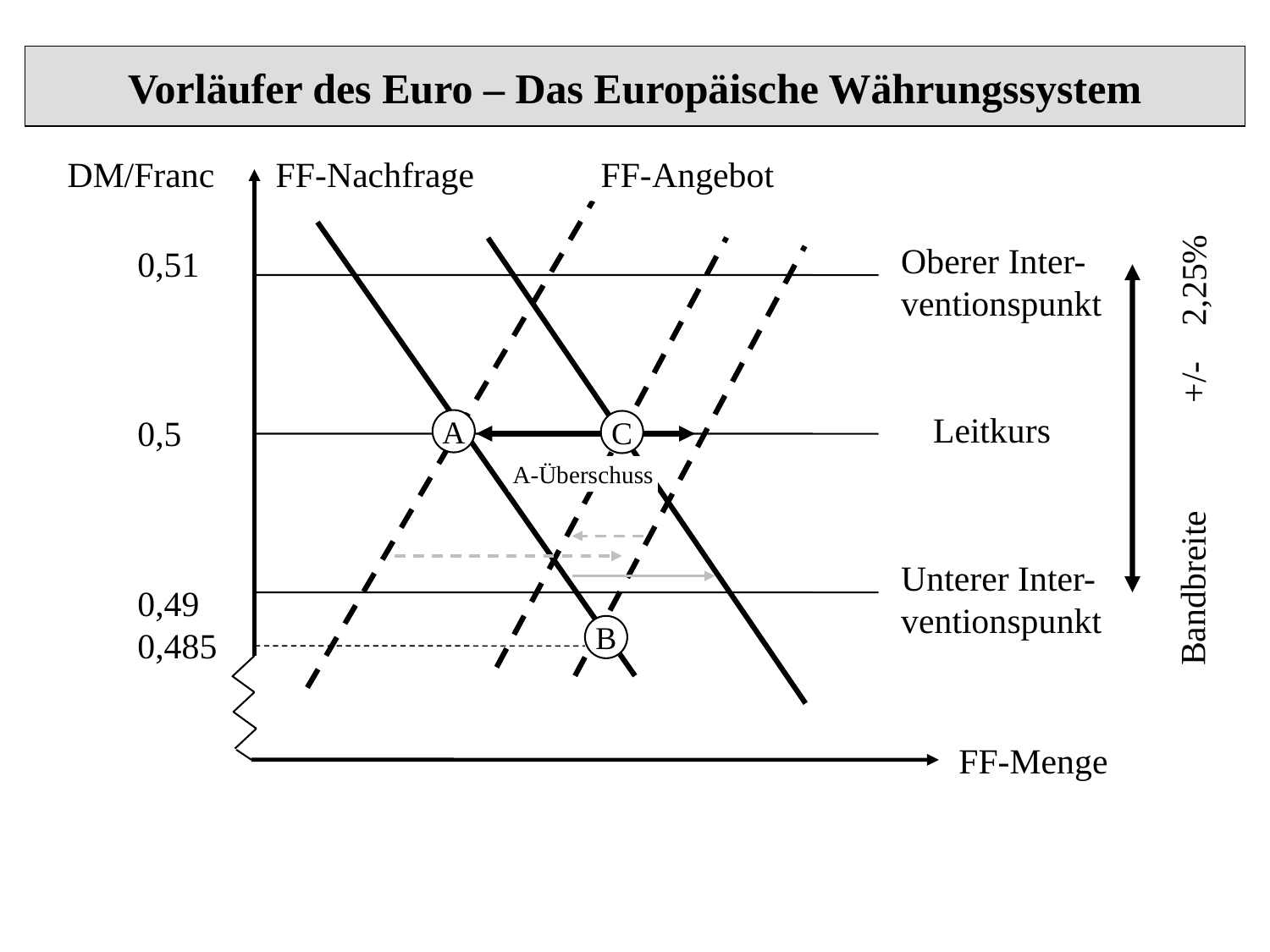

Vorläufer des Euro – Das Europäische Währungssystem
DM/Franc
FF-Nachfrage	        FF-Angebot

Oberer Inter-
ventionspunkt
0,51

0,5

0,49
0,485

Leitkurs
A
C
Bandbreite	 +/-    2,25%

A-Überschuss
Unterer Inter-
ventionspunkt

B

FF-Menge